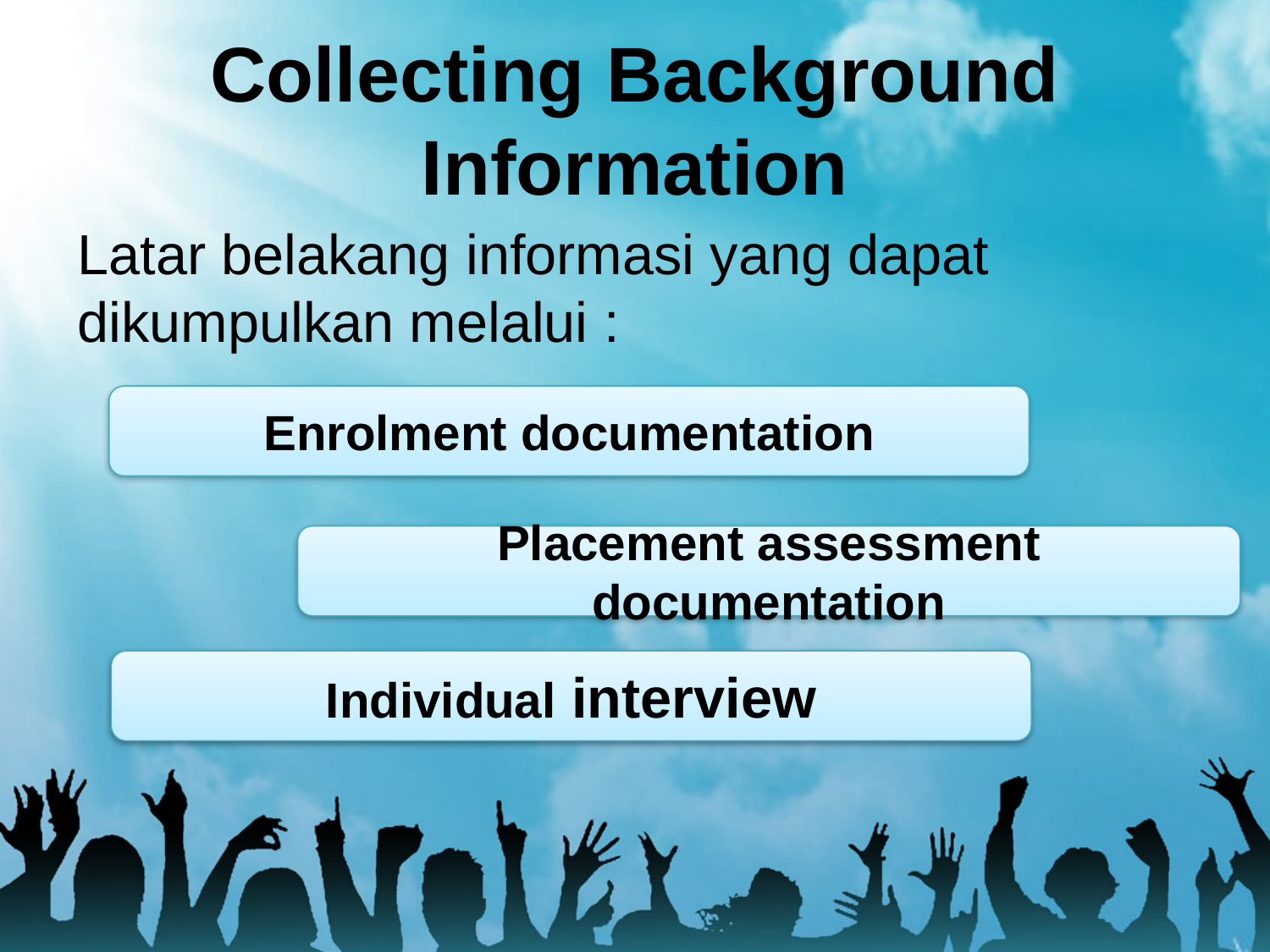

# Collecting Background Information
Latar belakang informasi yang dapat dikumpulkan melalui :

Enrolment documentation
Placement assessment documentation
Individual interview